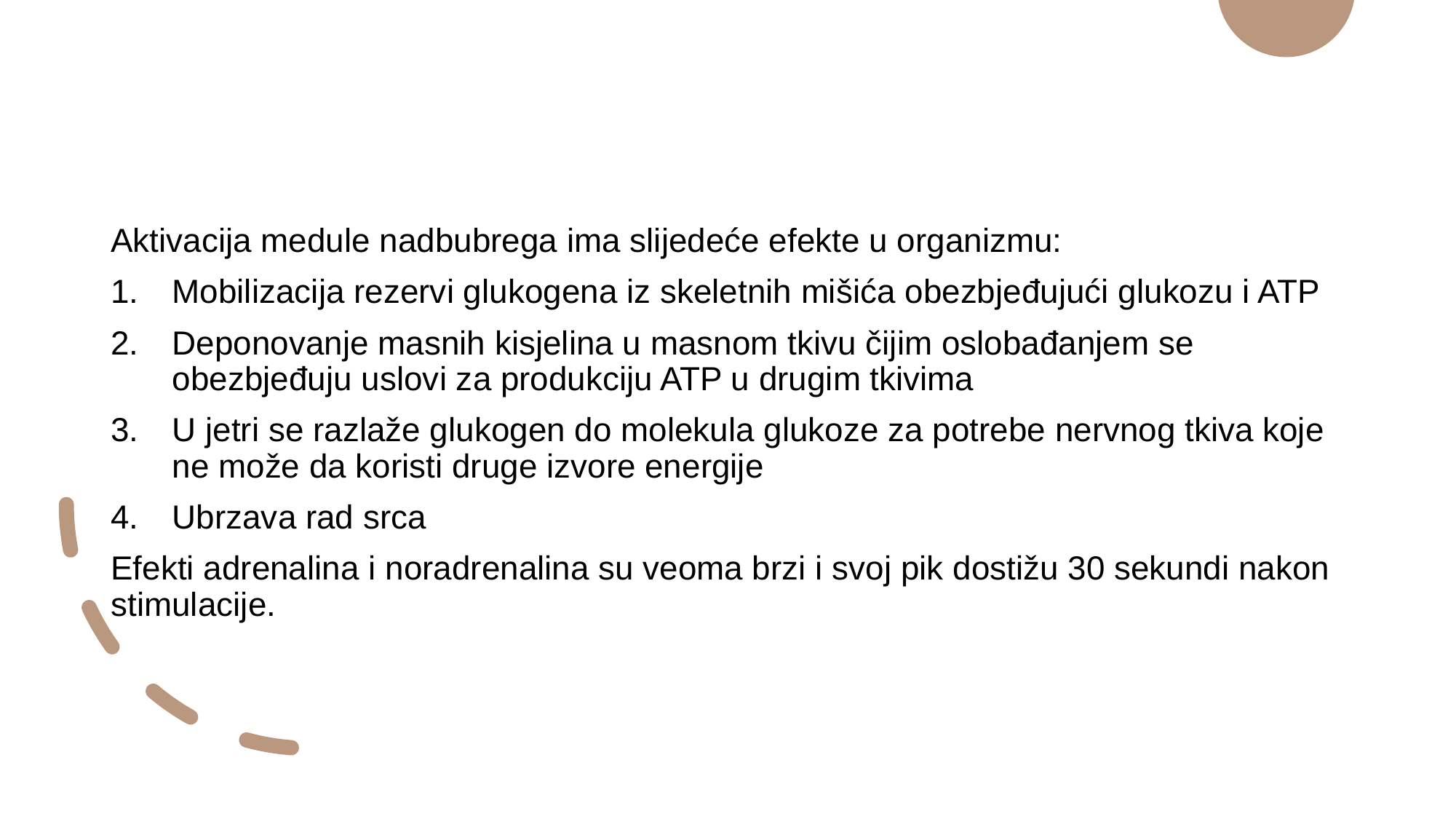

Aktivacija medule nadbubrega ima slijedeće efekte u organizmu:
Mobilizacija rezervi glukogena iz skeletnih mišića obezbjeđujući glukozu i ATP
Deponovanje masnih kisjelina u masnom tkivu čijim oslobađanjem se obezbjeđuju uslovi za produkciju ATP u drugim tkivima
U jetri se razlaže glukogen do molekula glukoze za potrebe nervnog tkiva koje ne može da koristi druge izvore energije
Ubrzava rad srca
Efekti adrenalina i noradrenalina su veoma brzi i svoj pik dostižu 30 sekundi nakon stimulacije.